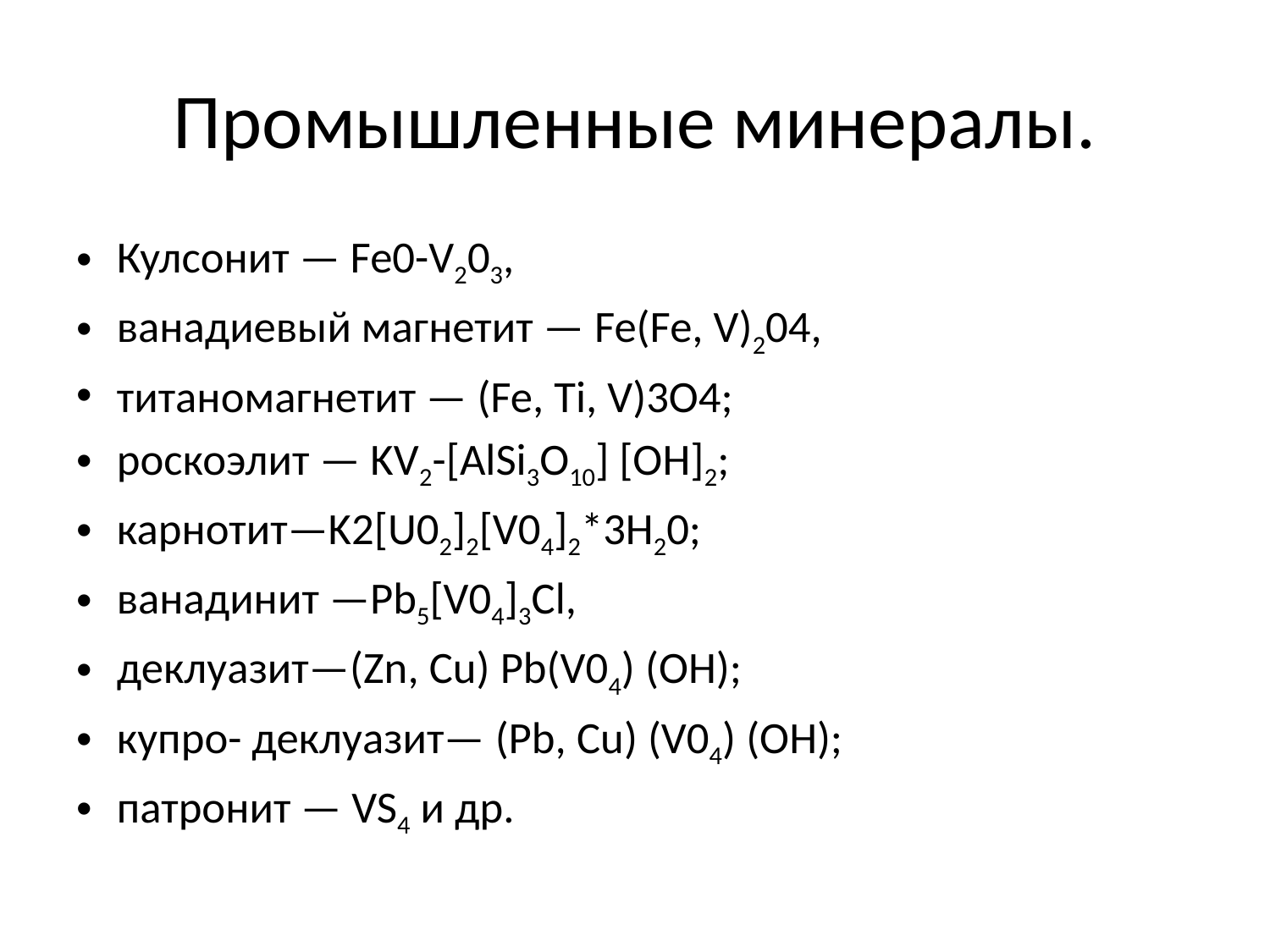

# Промышленные минералы.
Кулсонит — Fe0-V203,
ванадиевый магнетит — Fe(Fe, V)204,
титаномагнетит — (Fe, Ti, V)3O4;
роскоэлит — KV2-[AlSi3O10] [ОН]2;
карнотит—K2[U02]2[V04]2*3H20;
ванадинит —Pb5[V04]3Cl,
деклуазит—(Zn, Сu) Pb(V04) (ОН);
купро- деклуазит— (Pb, Сu) (V04) (ОН);
патронит — VS4 и др.